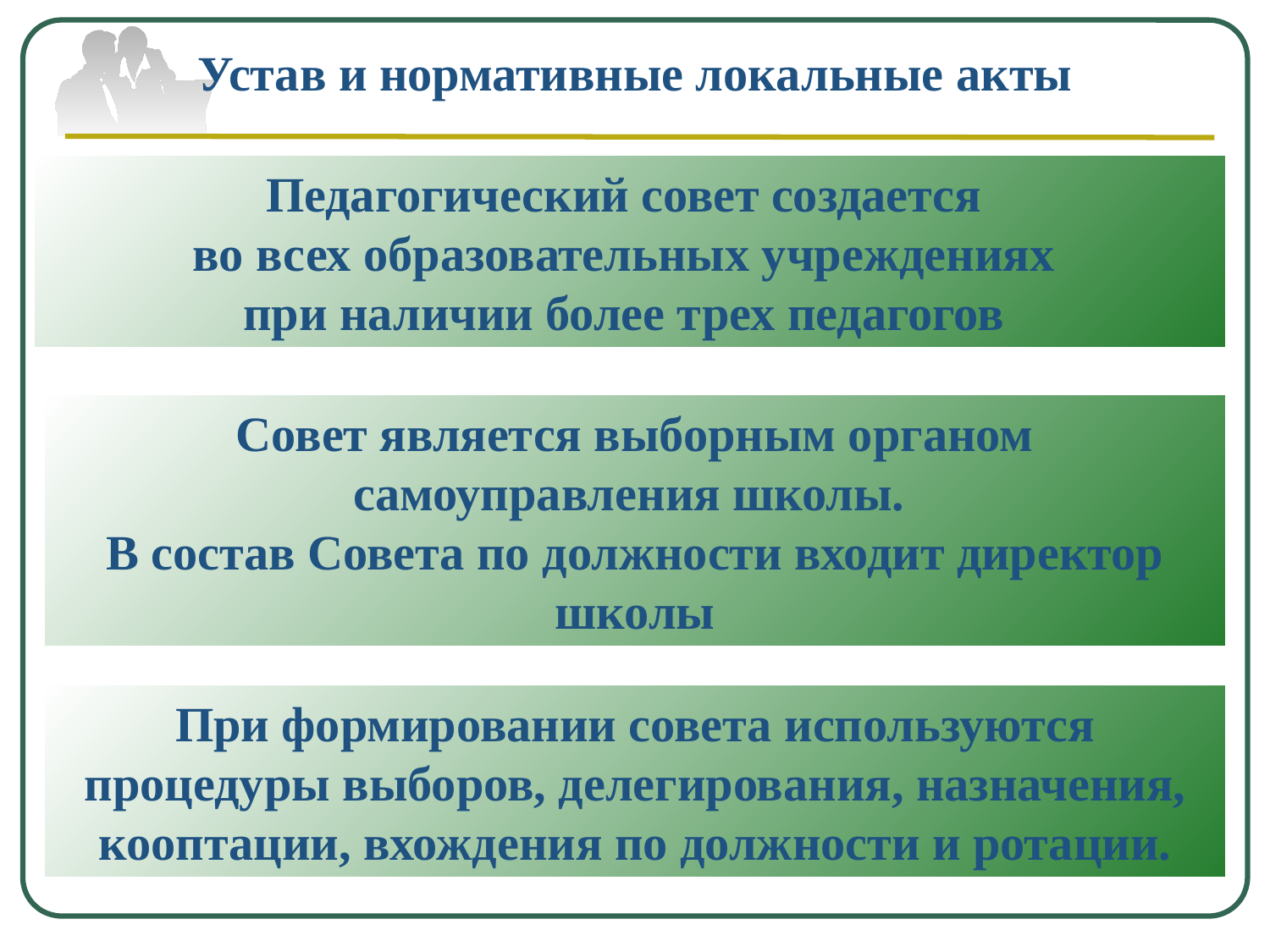

Устав и нормативные локальные акты
Педагогический совет создается
во всех образовательных учреждениях
при наличии более трех педагогов
Совет является выборным органом самоуправления школы.
В состав Совета по должности входит директор школы
При формировании совета используются процедуры выборов, делегирования, назначения, кооптации, вхождения по должности и ротации.